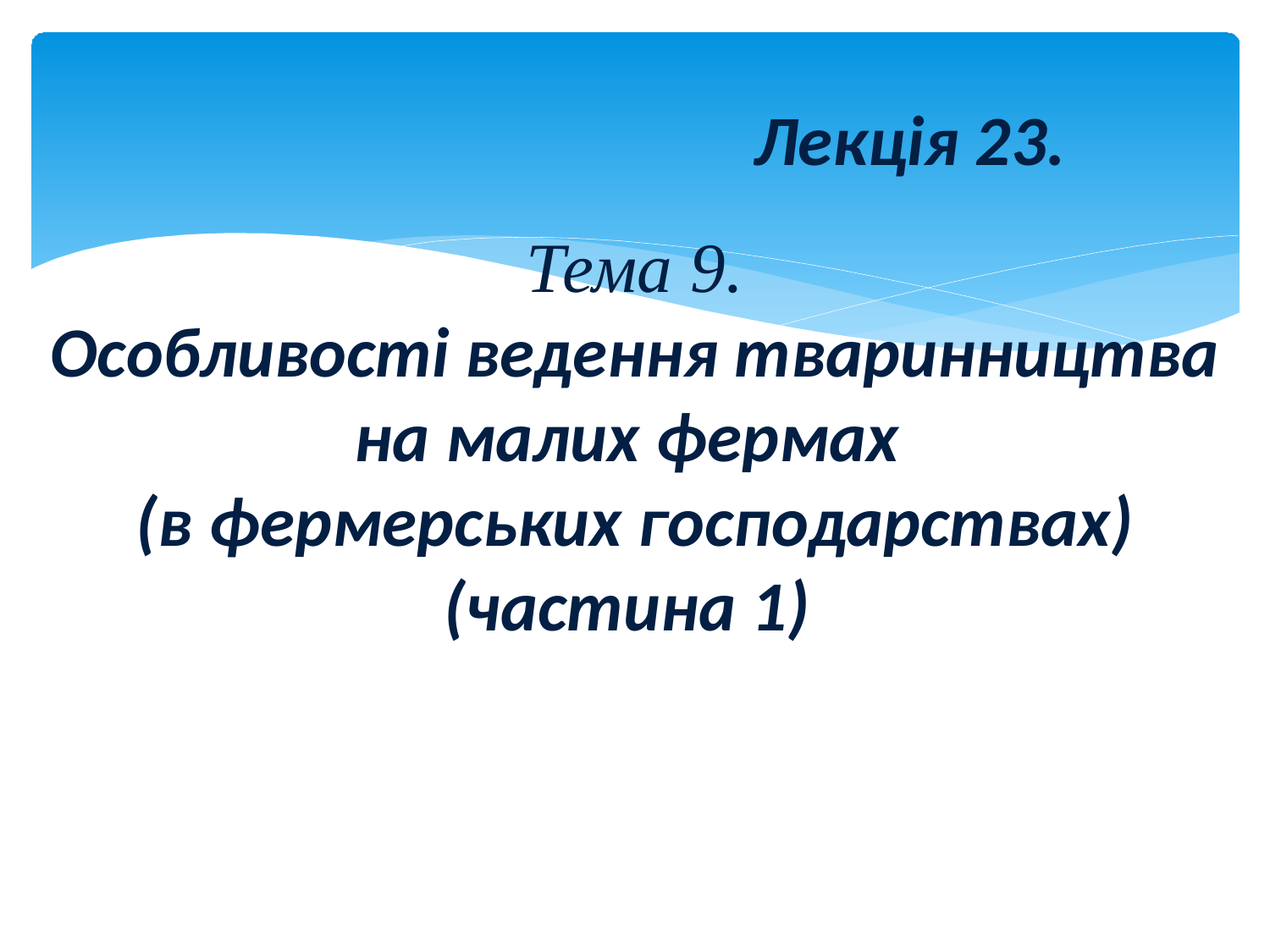

Лекція 23.
Тема 9.
Особливості ведення тваринництва на малих фермах
(в фермерських господарствах) (частина 1)